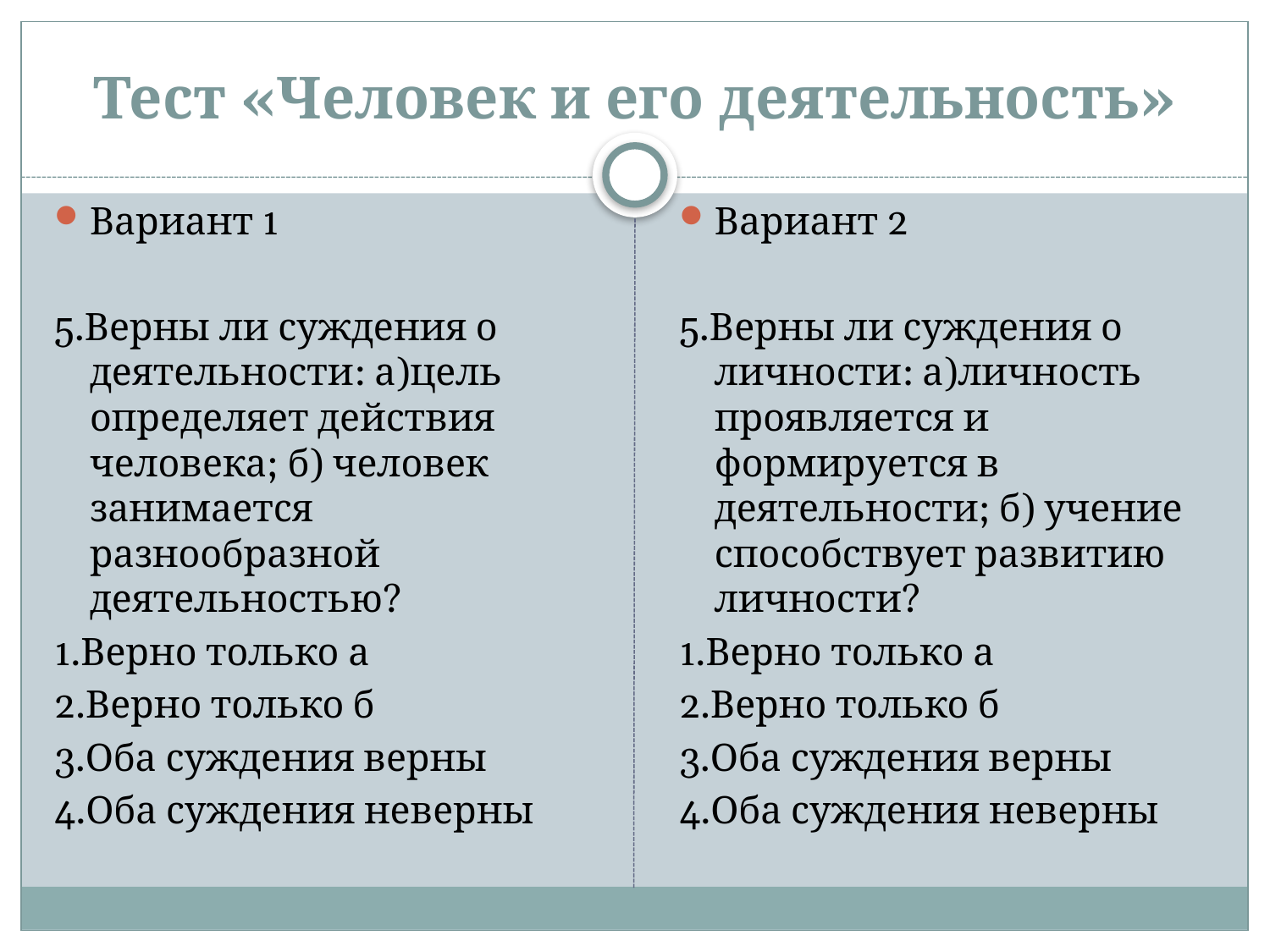

# Тест «Человек и его деятельность»
Вариант 1

5.Верны ли суждения о деятельности: а)цель определяет действия человека; б) человек занимается разнообразной деятельностью?
1.Верно только а
2.Верно только б
3.Оба суждения верны
4.Оба суждения неверны

Вариант 2

5.Верны ли суждения о личности: а)личность проявляется и формируется в деятельности; б) учение способствует развитию личности?
1.Верно только а
2.Верно только б
3.Оба суждения верны
4.Оба суждения неверны